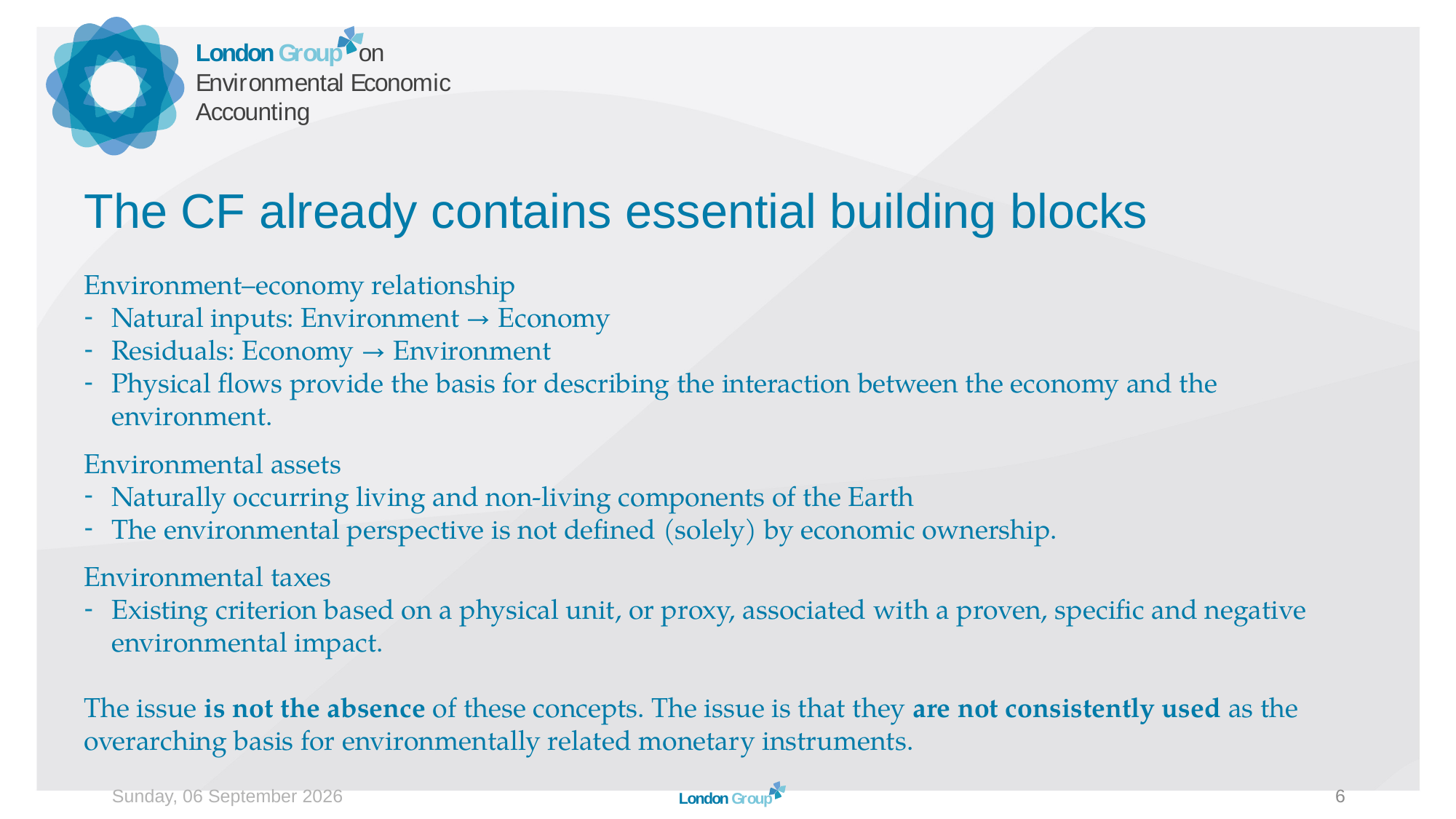

# The CF already contains essential building blocks
Environment–economy relationship
Natural inputs: Environment → Economy
Residuals: Economy → Environment
Physical flows provide the basis for describing the interaction between the economy and the environment.
Environmental assets
Naturally occurring living and non-living components of the Earth
The environmental perspective is not defined (solely) by economic ownership.
Environmental taxes
Existing criterion based on a physical unit, or proxy, associated with a proven, specific and negative environmental impact.

The issue is not the absence of these concepts. The issue is that they are not consistently used as the overarching basis for environmentally related monetary instruments.

Sunday, 06 September 2026